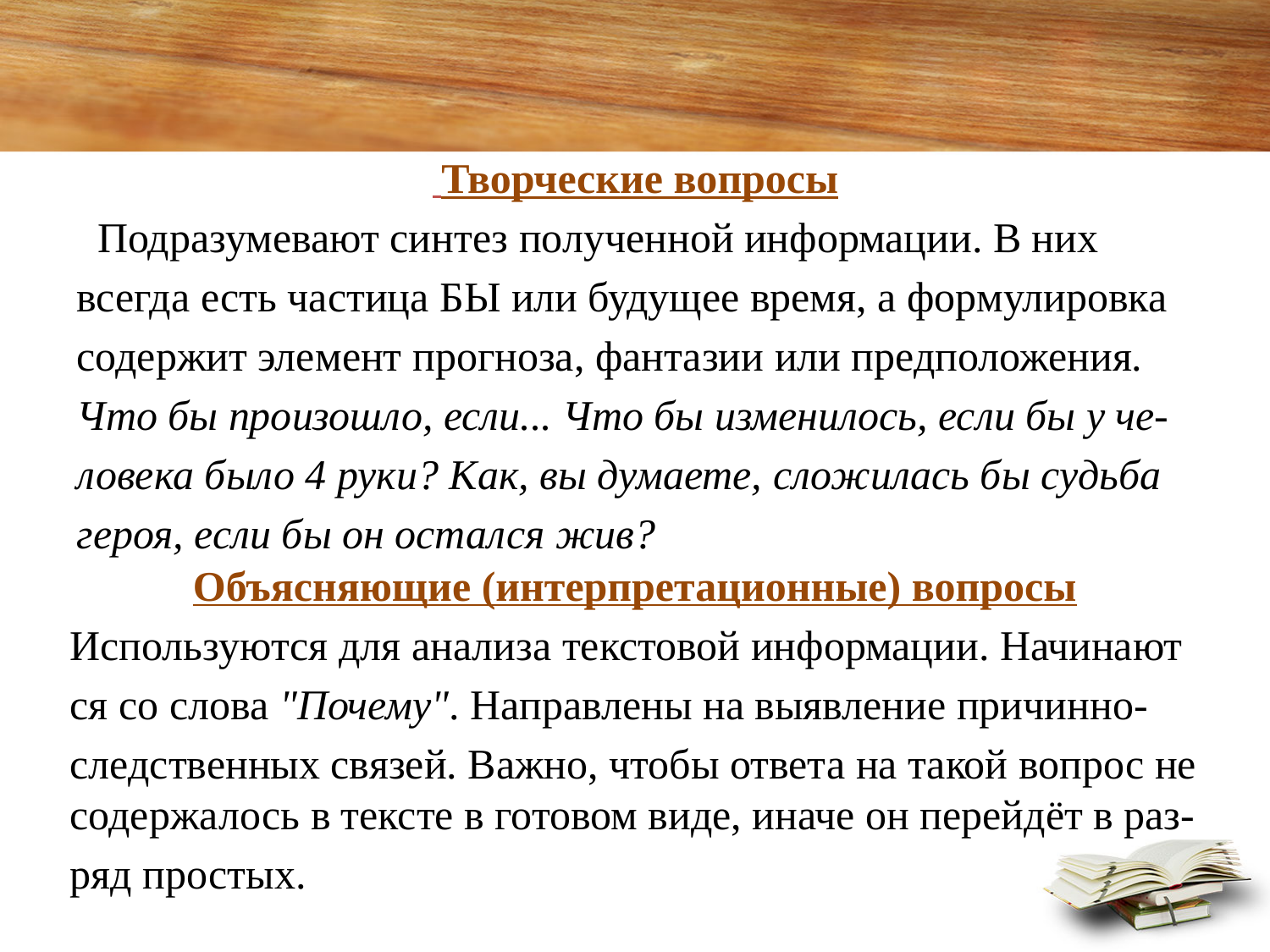

Творческие вопросы
  Подразумевают синтез полученной информации. В них
всегда есть частица БЫ или будущее время, а формулировка
содержит элемент прогноза, фантазии или предположения.
Что бы произошло, если... Что бы изменилось, если бы у че-
ловека было 4 руки? Как, вы думаете, сложилась бы судьба
героя, если бы он остался жив?
Объясняющие (интерпретационные) вопросы
Используются для анализа текстовой информации. Начинают
ся со слова "Почему". Направлены на выявление причинно-
следственных связей. Важно, чтобы ответа на такой вопрос не содержалось в тексте в готовом виде, иначе он перейдёт в раз-
ряд простых.